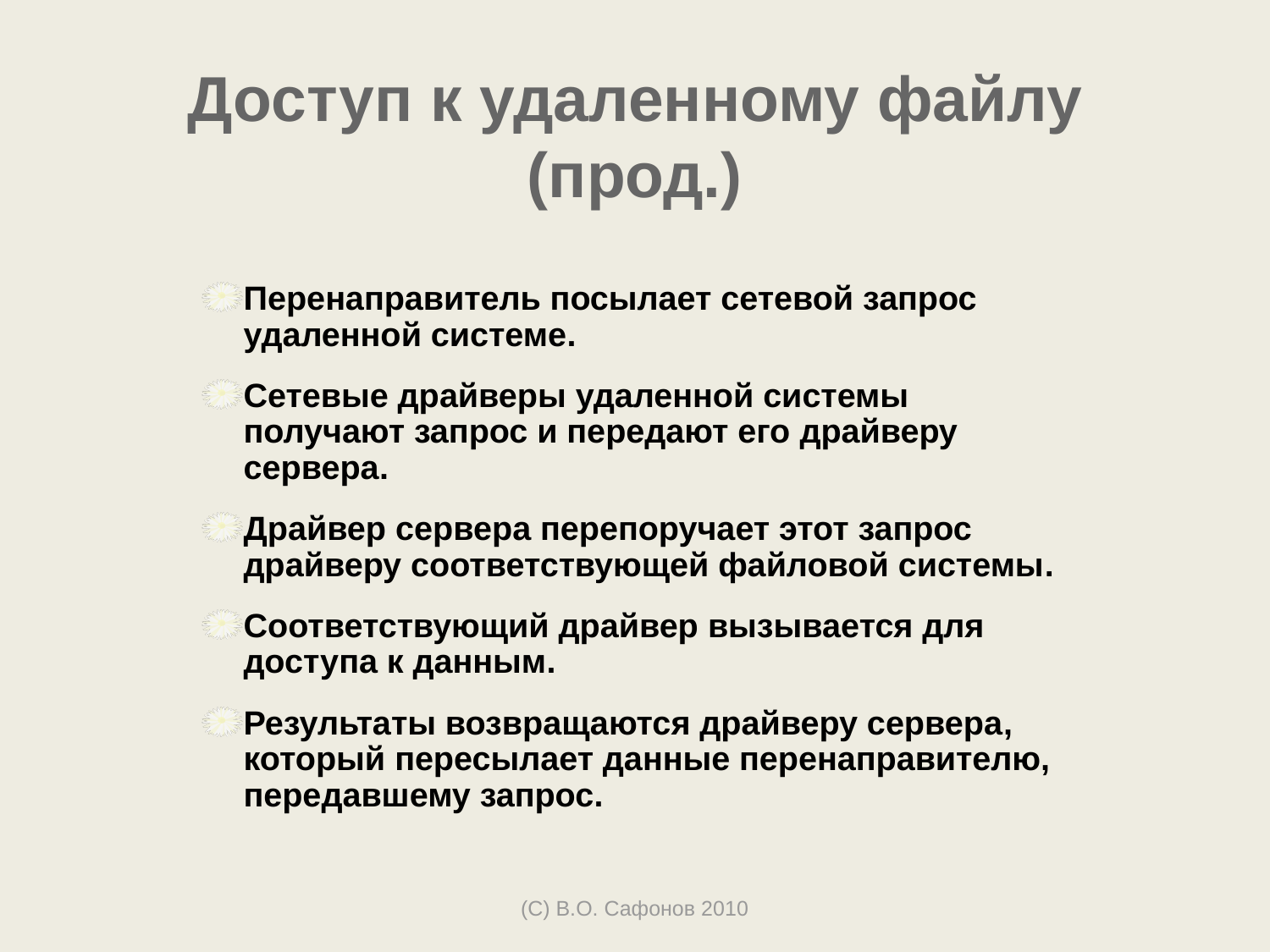

# Доступ к удаленному файлу (прод.)
Перенаправитель посылает сетевой запрос удаленной системе.
Сетевые драйверы удаленной системы получают запрос и передают его драйверу сервера.
Драйвер сервера перепоручает этот запрос драйверу соответствующей файловой системы.
Соответствующий драйвер вызывается для доступа к данным.
Результаты возвращаются драйверу сервера, который пересылает данные перенаправителю, передавшему запрос.
(С) В.О. Сафонов 2010